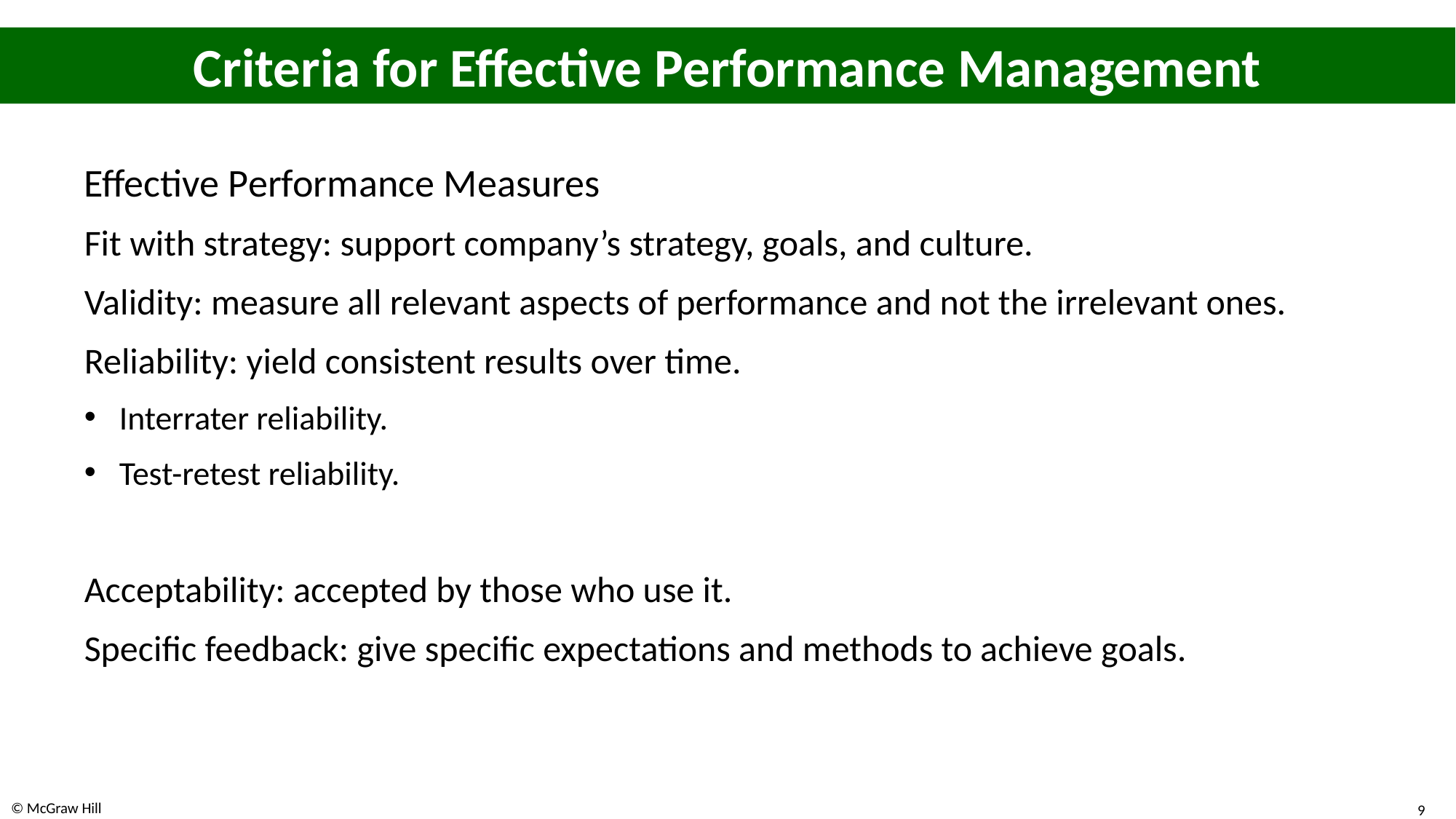

# Criteria for Effective Performance Management
Effective Performance Measures
Fit with strategy: support company’s strategy, goals, and culture.
Validity: measure all relevant aspects of performance and not the irrelevant ones.
Reliability: yield consistent results over time.
Interrater reliability.
Test-retest reliability.
Acceptability: accepted by those who use it.
Specific feedback: give specific expectations and methods to achieve goals.